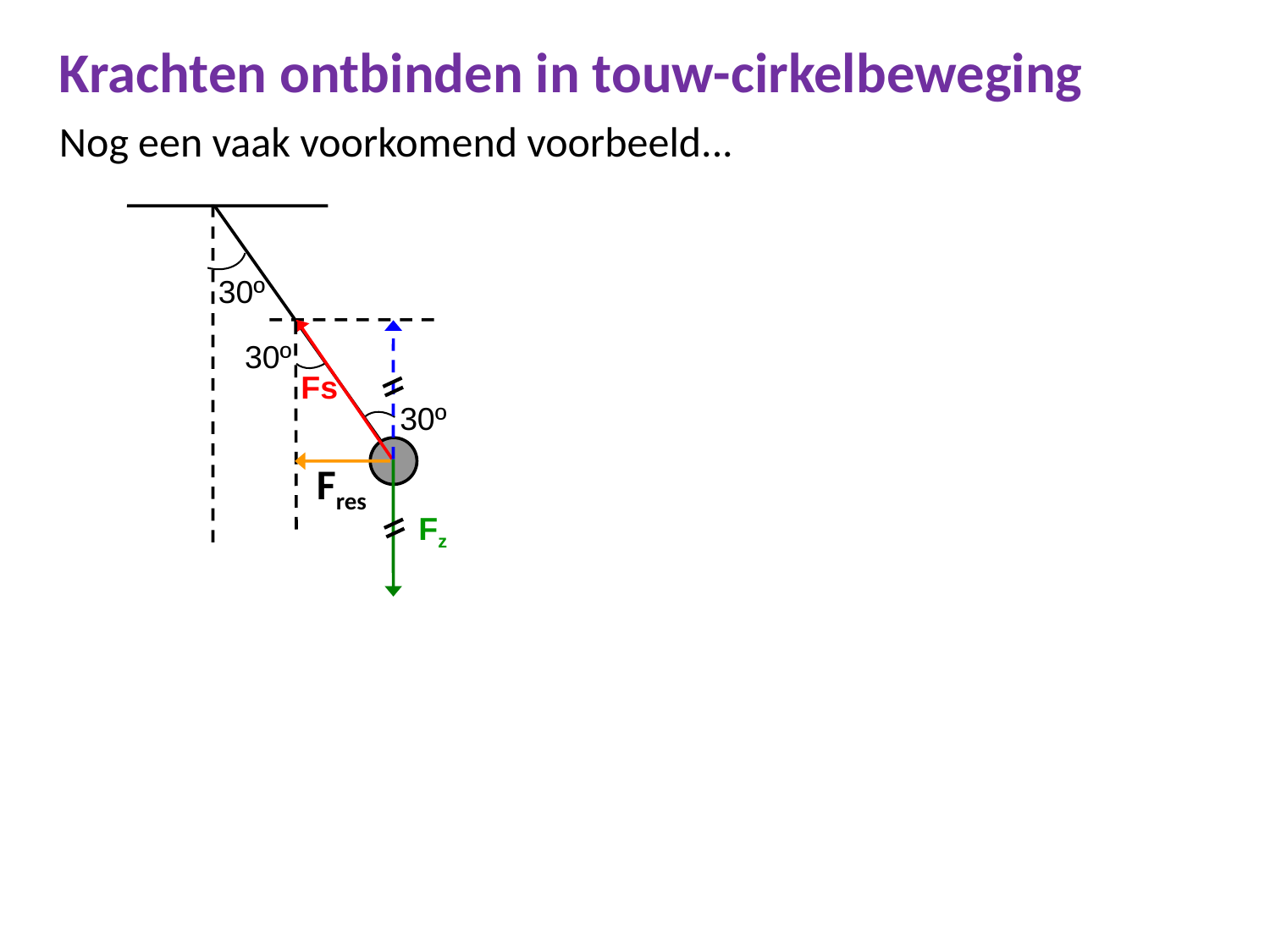

Krachten ontbinden in touw-cirkelbeweging
Nog een vaak voorkomend voorbeeld...

30º

Fs

30º

30º

Fres

Fz